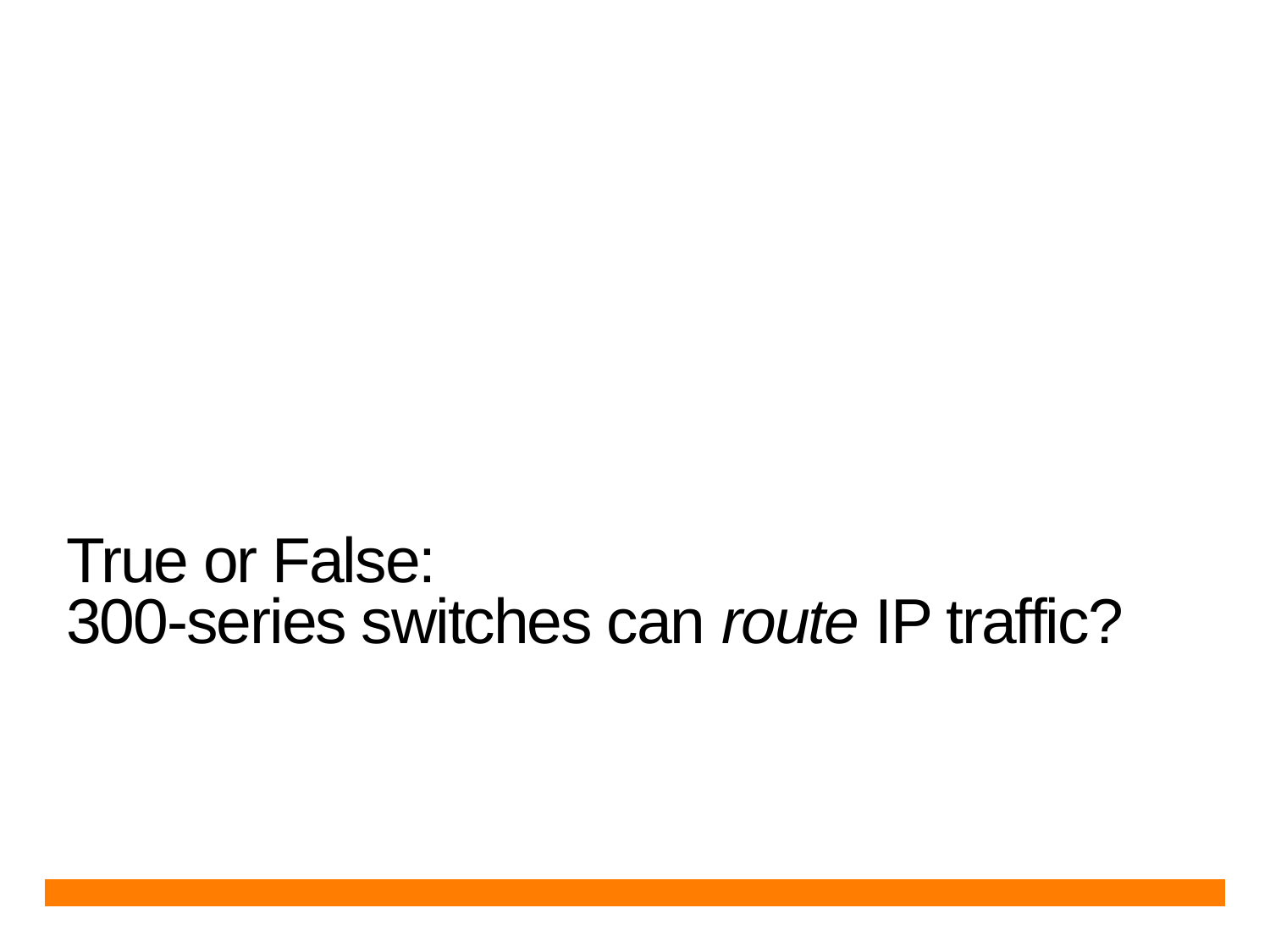

# True or False: 300-series switches can route IP traffic?